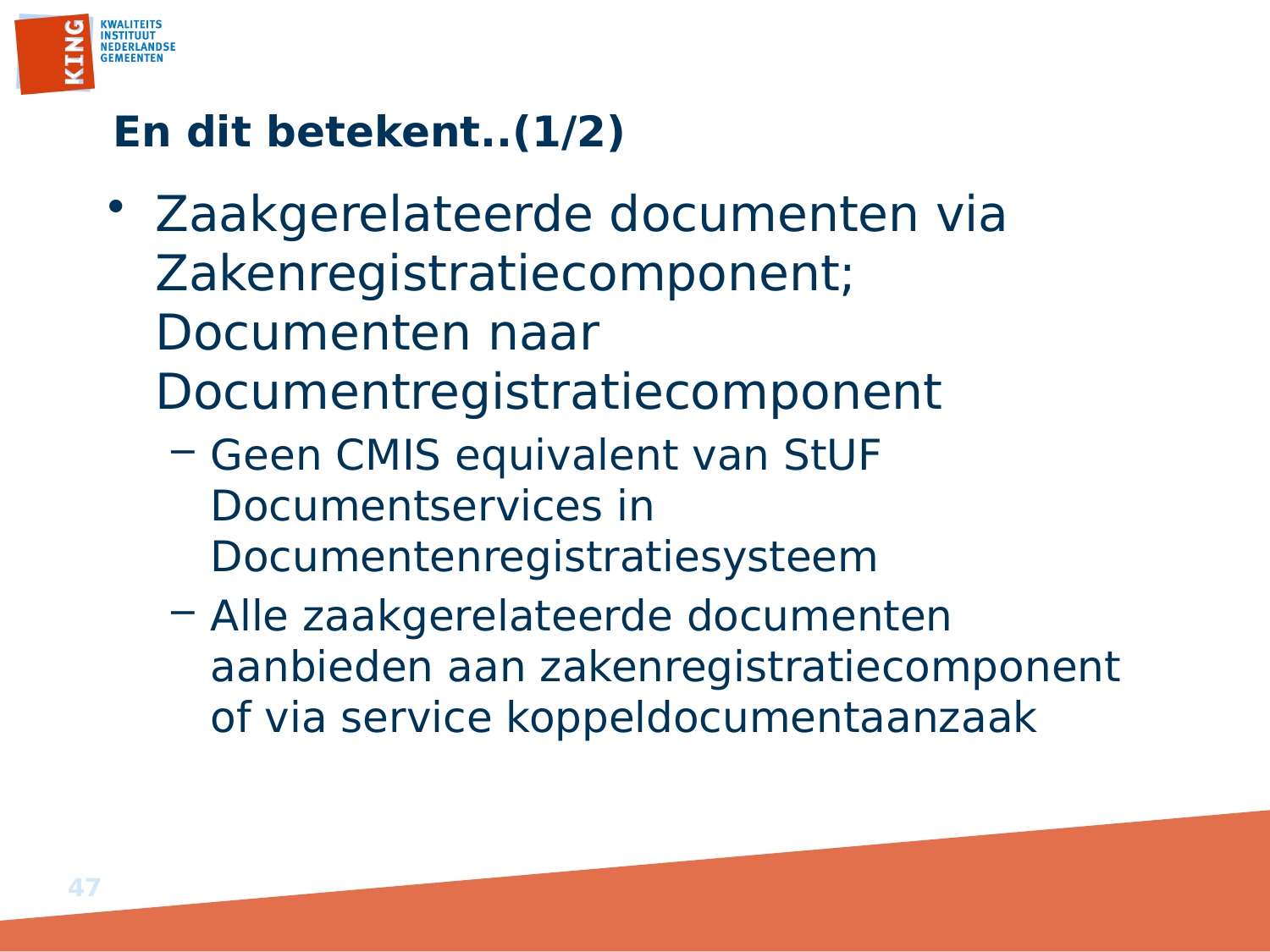

# En dit betekent..(1/2)
Zaakgerelateerde documenten via Zakenregistratiecomponent; Documenten naar Documentregistratiecomponent
Geen CMIS equivalent van StUF Documentservices in Documentenregistratiesysteem
Alle zaakgerelateerde documenten aanbieden aan zakenregistratiecomponent of via service koppeldocumentaanzaak

47